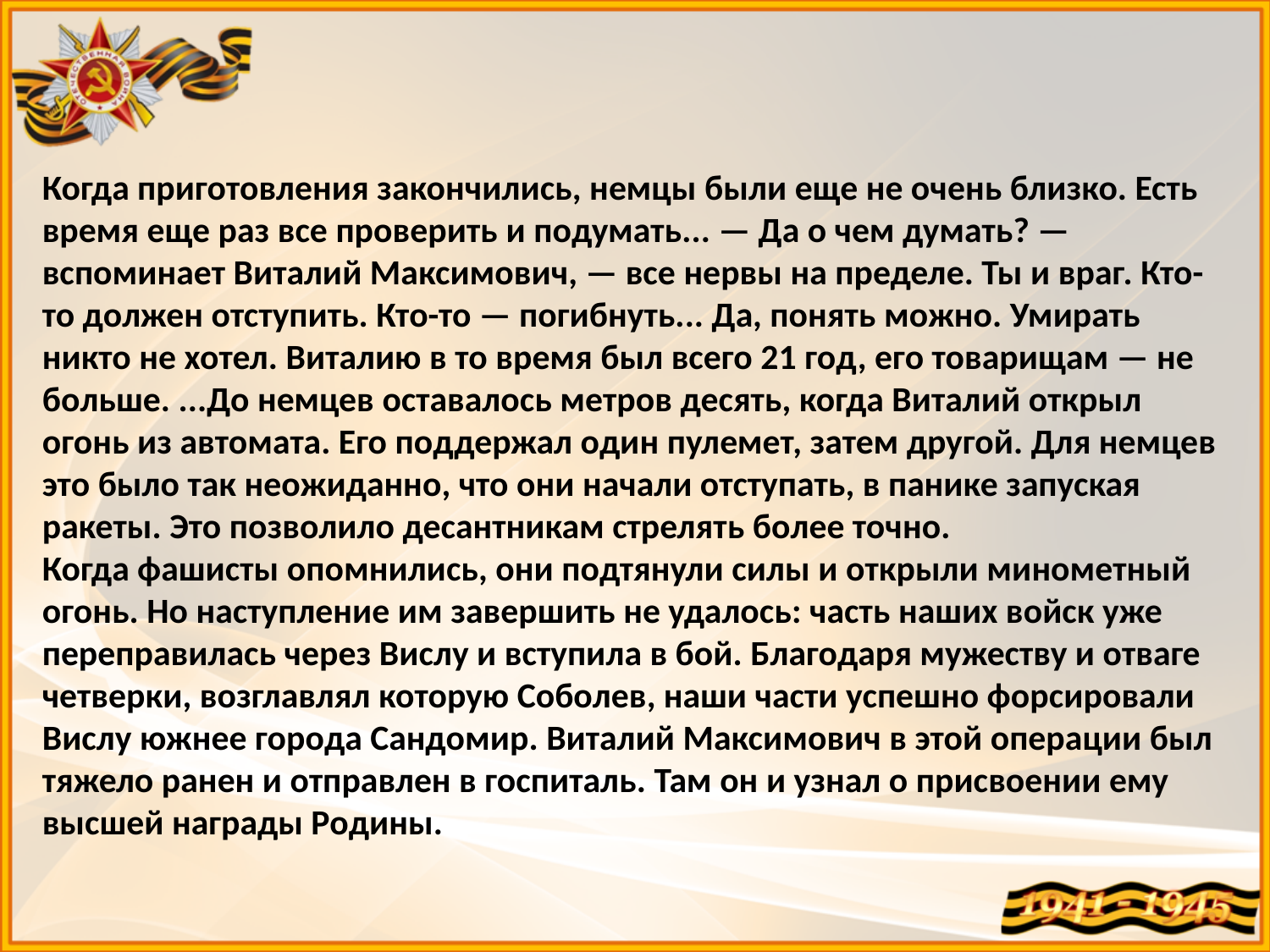

Когда приготовления закончились, немцы были еще не очень близко. Есть время еще раз все проверить и подумать... — Да о чем думать? — вспоминает Виталий Максимович, — все нервы на пределе. Ты и враг. Кто-то должен отступить. Кто-то — погибнуть... Да, понять можно. Умирать никто не хотел. Виталию в то время был всего 21 год, его товарищам — не больше. ...До немцев оставалось метров десять, когда Виталий открыл огонь из автомата. Его поддержал один пулемет, затем другой. Для немцев это было так неожиданно, что они начали отступать, в панике запуская ракеты. Это позволило десантникам стрелять более точно.
Когда фашисты опомнились, они подтянули силы и открыли минометный огонь. Но наступление им завершить не удалось: часть наших войск уже переправилась через Вислу и вступила в бой. Благодаря мужеству и отваге четверки, возглавлял которую Соболев, наши части успешно форсировали Вислу южнее города Сандомир. Виталий Максимович в этой операции был тяжело ранен и отправлен в госпиталь. Там он и узнал о присвоении ему высшей награды Родины.